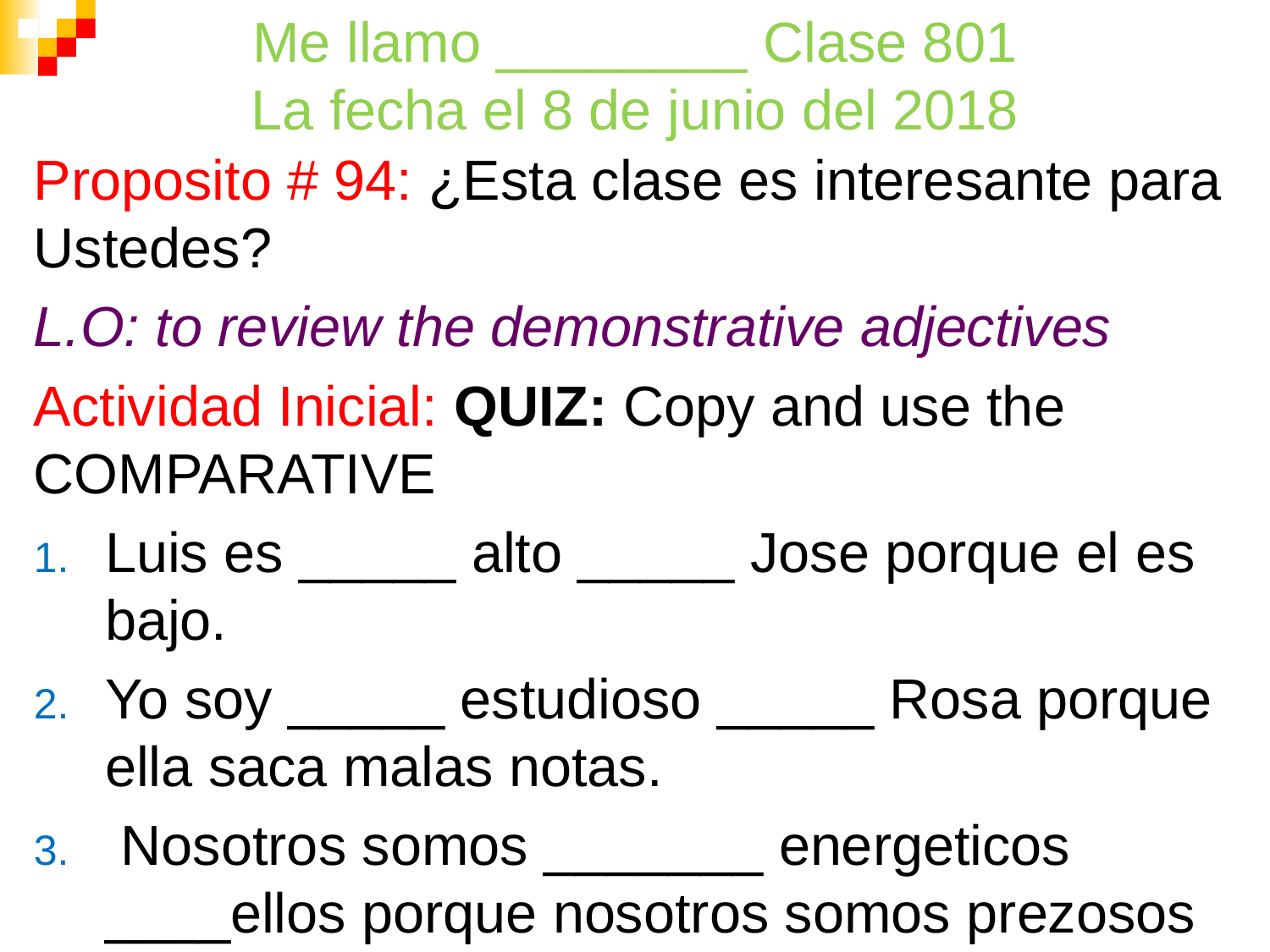

Me llamo ________ Clase 801
La fecha el 8 de junio del 2018
Proposito # 94: ¿Esta clase es interesante para Ustedes?
L.O: to review the demonstrative adjectives
Actividad Inicial: QUIZ: Copy and use the COMPARATIVE
Luis es _____ alto _____ Jose porque el es bajo.
Yo soy _____ estudioso _____ Rosa porque ella saca malas notas.
 Nosotros somos _______ energeticos ____ellos porque nosotros somos prezosos